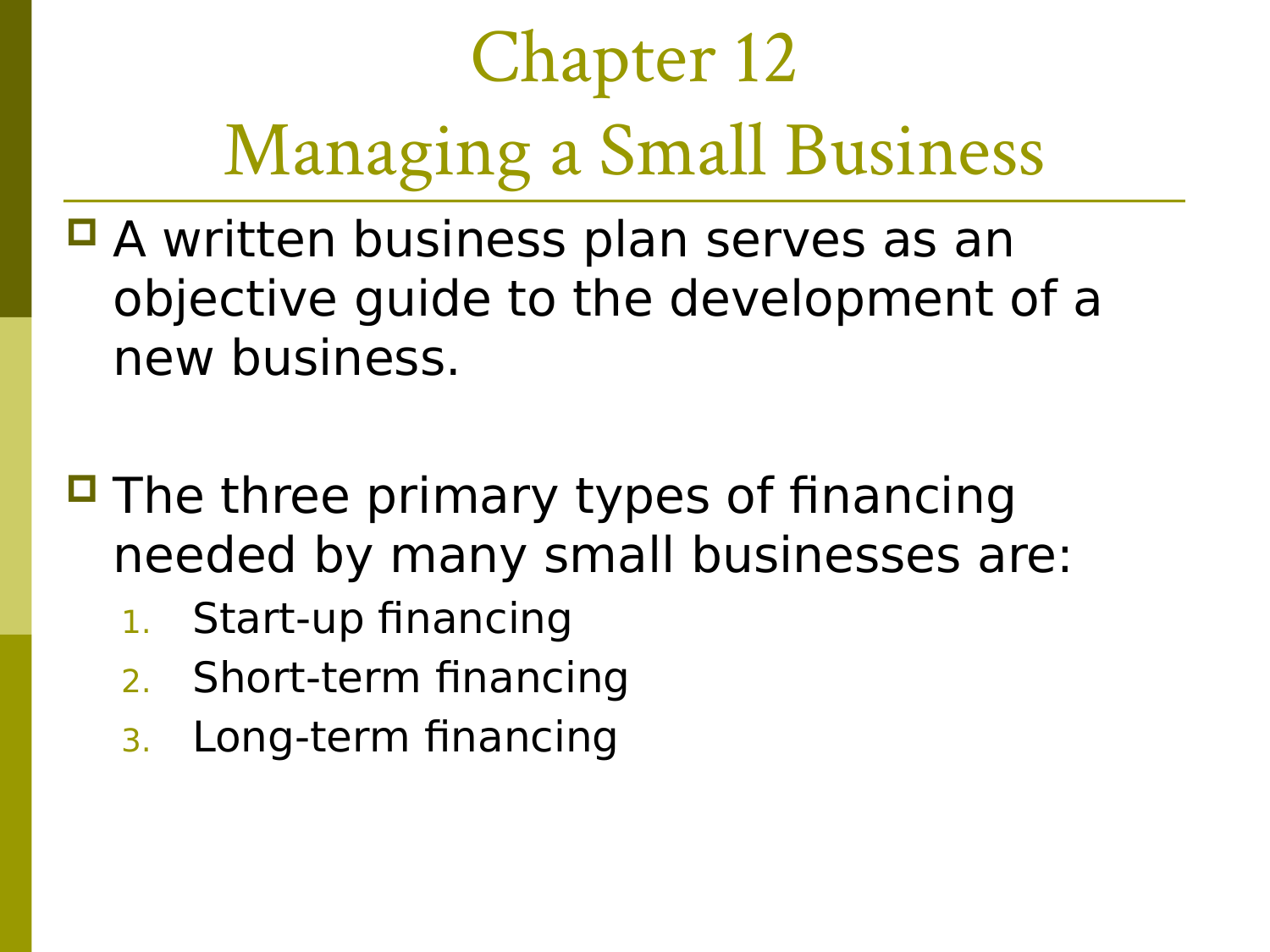

# Chapter 12 Managing a Small Business
A written business plan serves as an objective guide to the development of a new business.

The three primary types of financing needed by many small businesses are:
Start-up financing
Short-term financing
Long-term financing